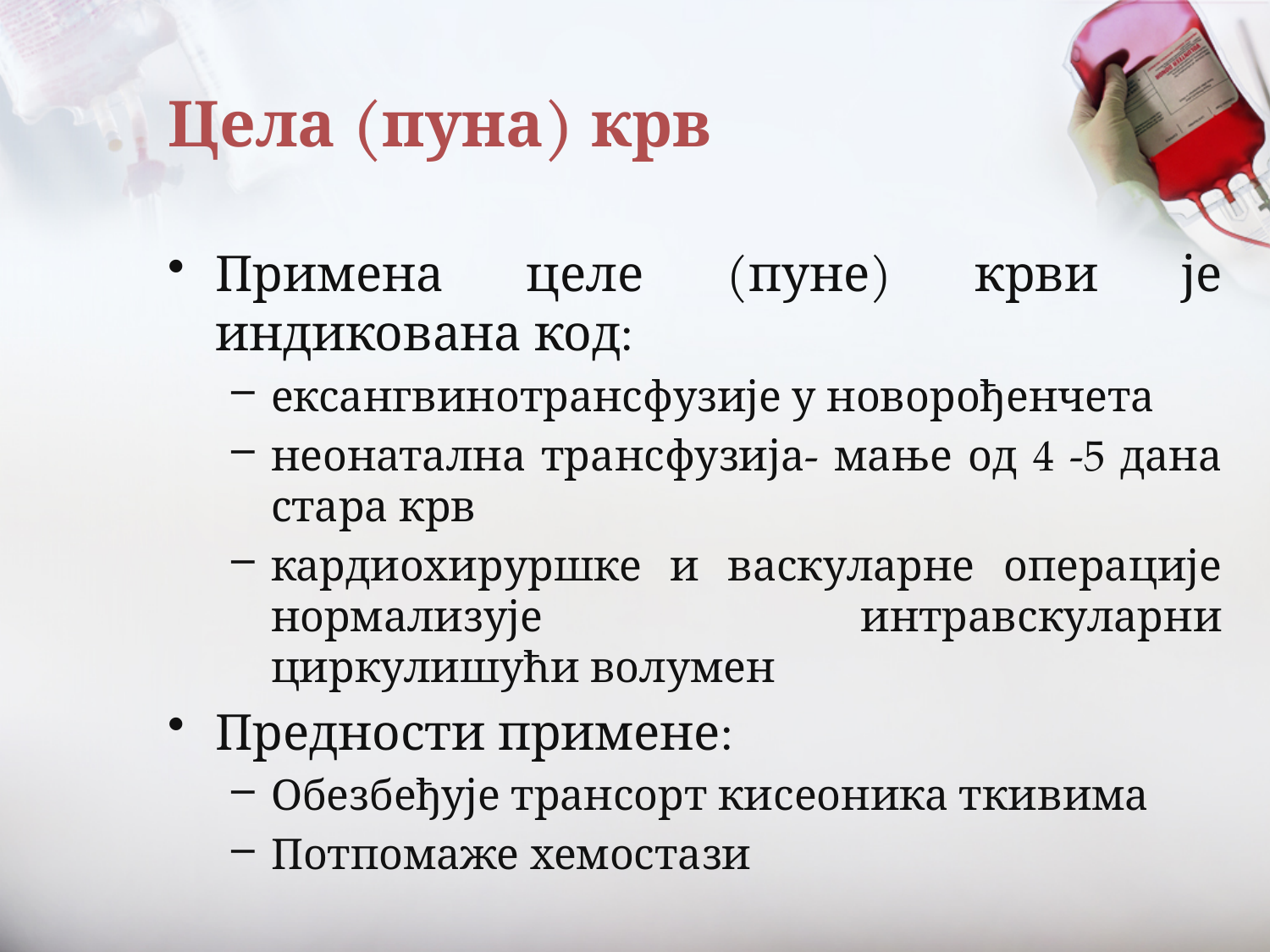

# Цела (пуна) крв
Примена целе (пуне) крви је индикована код:
ексангвинотрансфузије у новорођенчета
неонатална трансфузија- мање од 4 -5 дана стара крв
кардиохируршке и васкуларне операције нормализује интравскуларни циркулишући волумен
Предности примене:
Обезбеђује трансорт кисеоника ткивима
Потпомаже хемостази